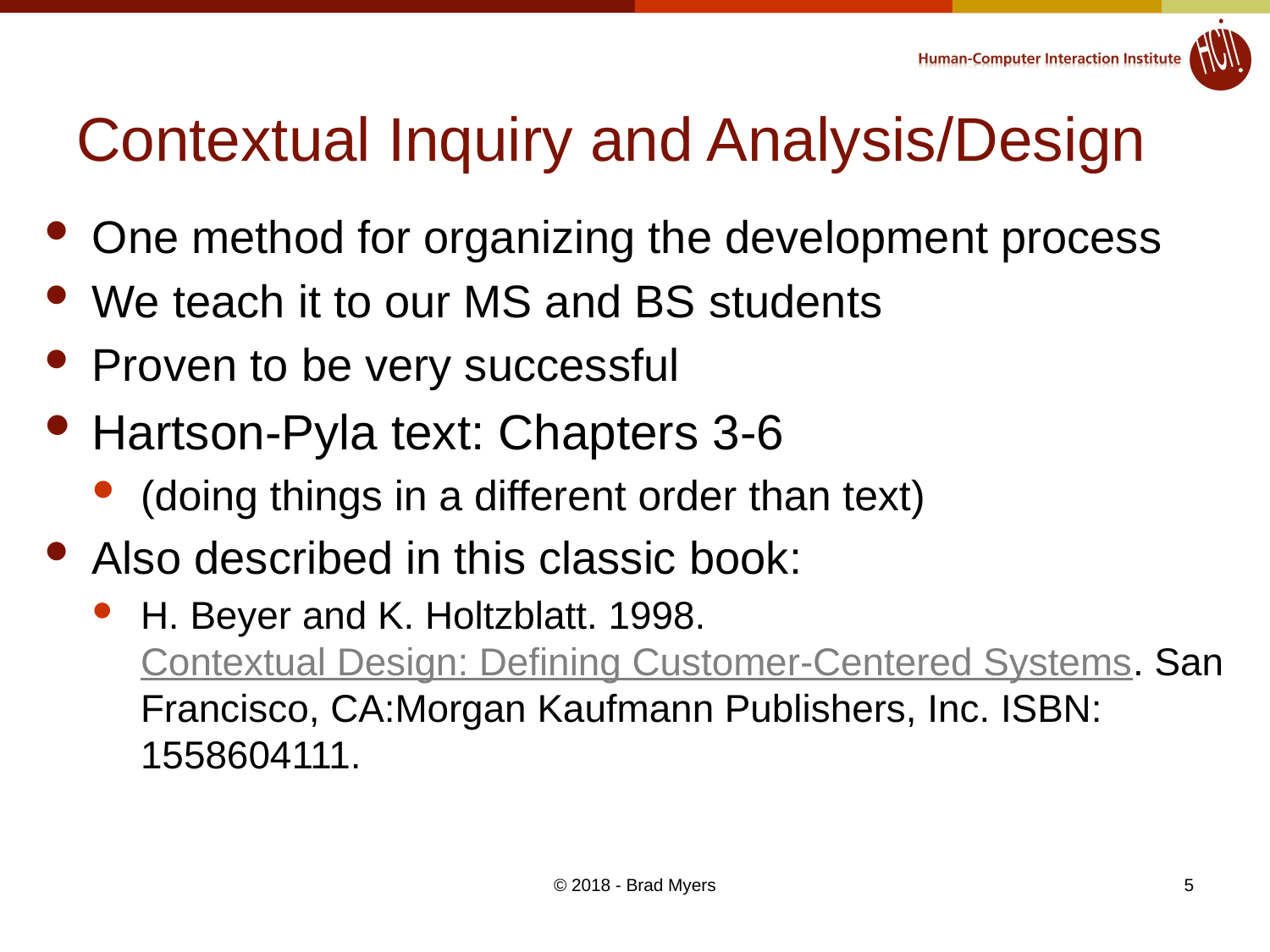

# Contextual Inquiry and Analysis/Design
One method for organizing the development process
We teach it to our MS and BS students
Proven to be very successful
Hartson-Pyla text: Chapters 3-6
(doing things in a different order than text)
Also described in this classic book:
H. Beyer and K. Holtzblatt. 1998. Contextual Design: Defining Customer-Centered Systems. San Francisco, CA:Morgan Kaufmann Publishers, Inc. ISBN: 1558604111.
© 2018 - Brad Myers
5